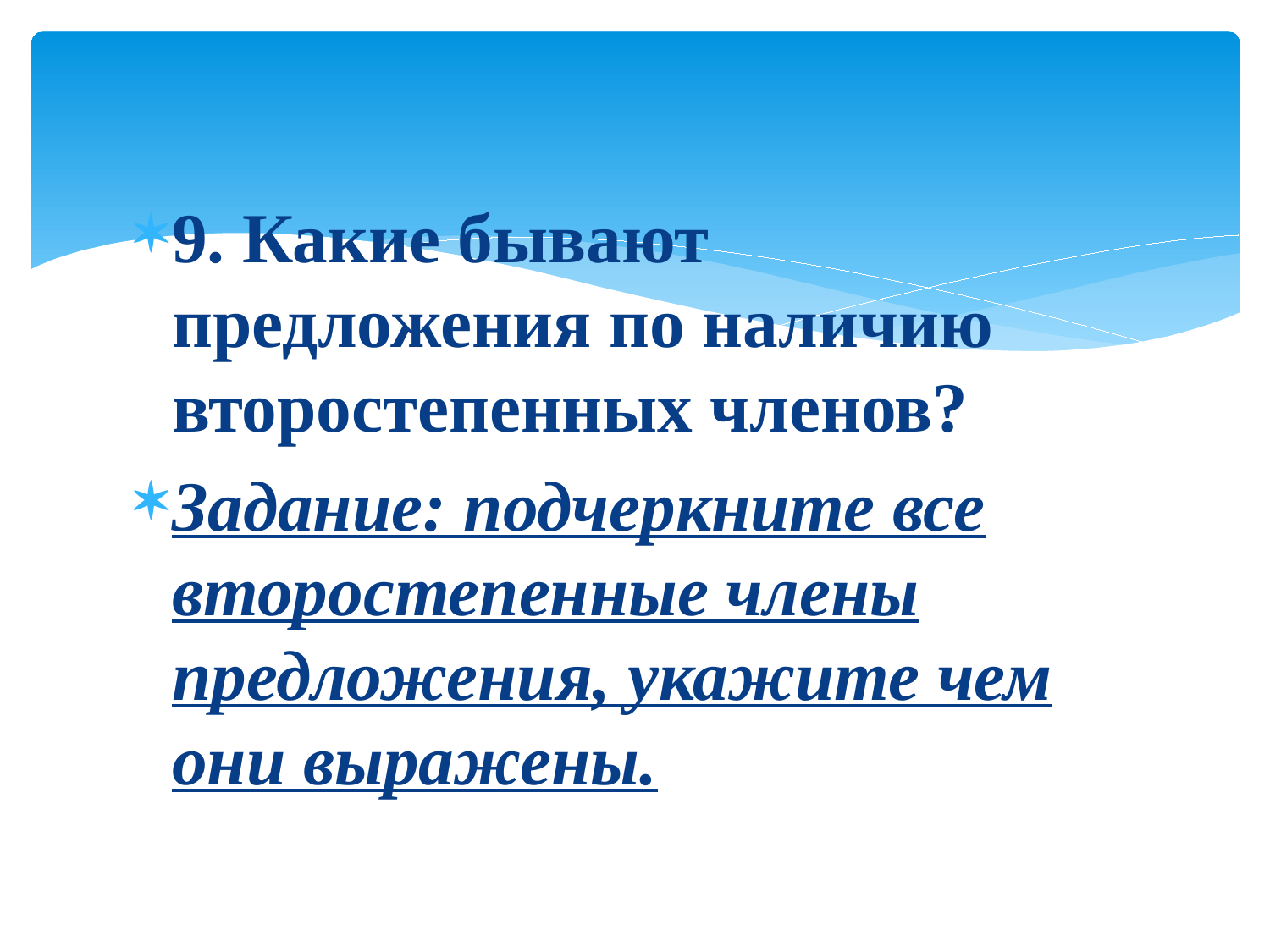

9. Какие бывают предложения по наличию второстепенных членов?
Задание: подчеркните все второстепенные члены предложения, укажите чем они выражены.